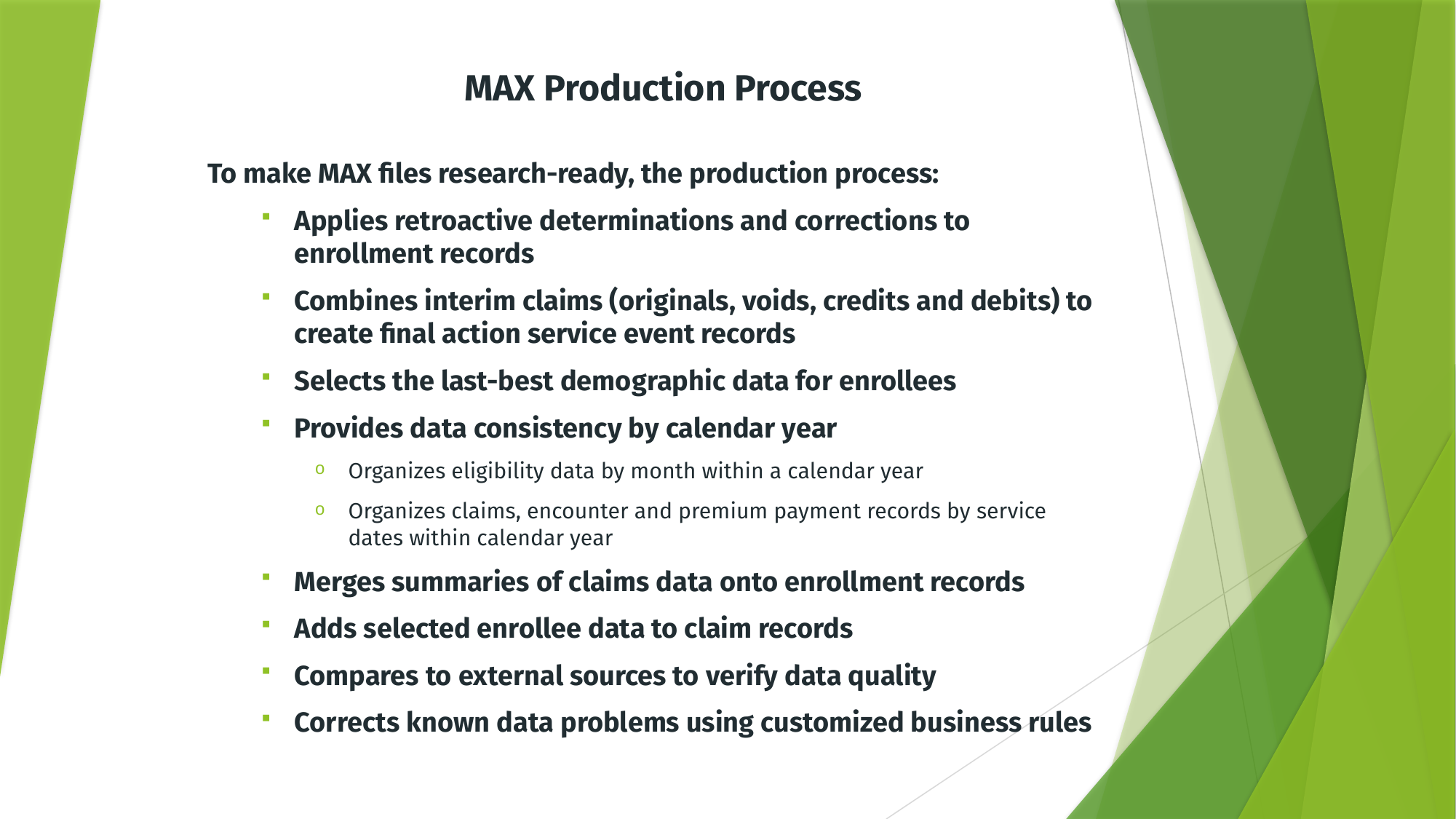

# MAX Production Process
To make MAX files research-ready, the production process:
Applies retroactive determinations and corrections to enrollment records
Combines interim claims (originals, voids, credits and debits) to create final action service event records
Selects the last-best demographic data for enrollees
Provides data consistency by calendar year
Organizes eligibility data by month within a calendar year
Organizes claims, encounter and premium payment records by service dates within calendar year
Merges summaries of claims data onto enrollment records
Adds selected enrollee data to claim records
Compares to external sources to verify data quality
Corrects known data problems using customized business rules